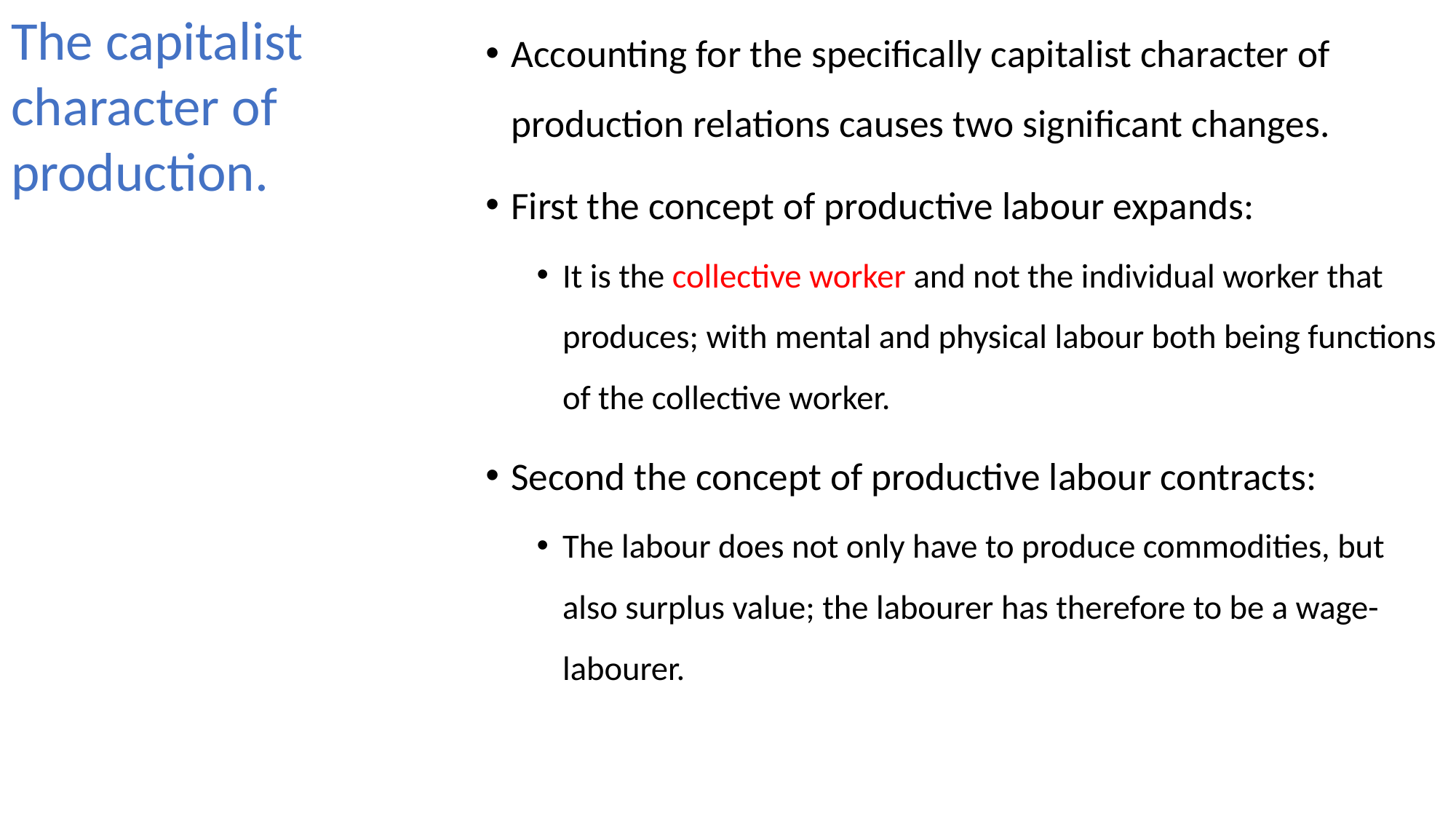

# The capitalist character of production.
Accounting for the specifically capitalist character of production relations causes two significant changes.
First the concept of productive labour expands:
It is the collective worker and not the individual worker that produces; with mental and physical labour both being functions of the collective worker.
Second the concept of productive labour contracts:
The labour does not only have to produce commodities, but also surplus value; the labourer has therefore to be a wage-labourer.